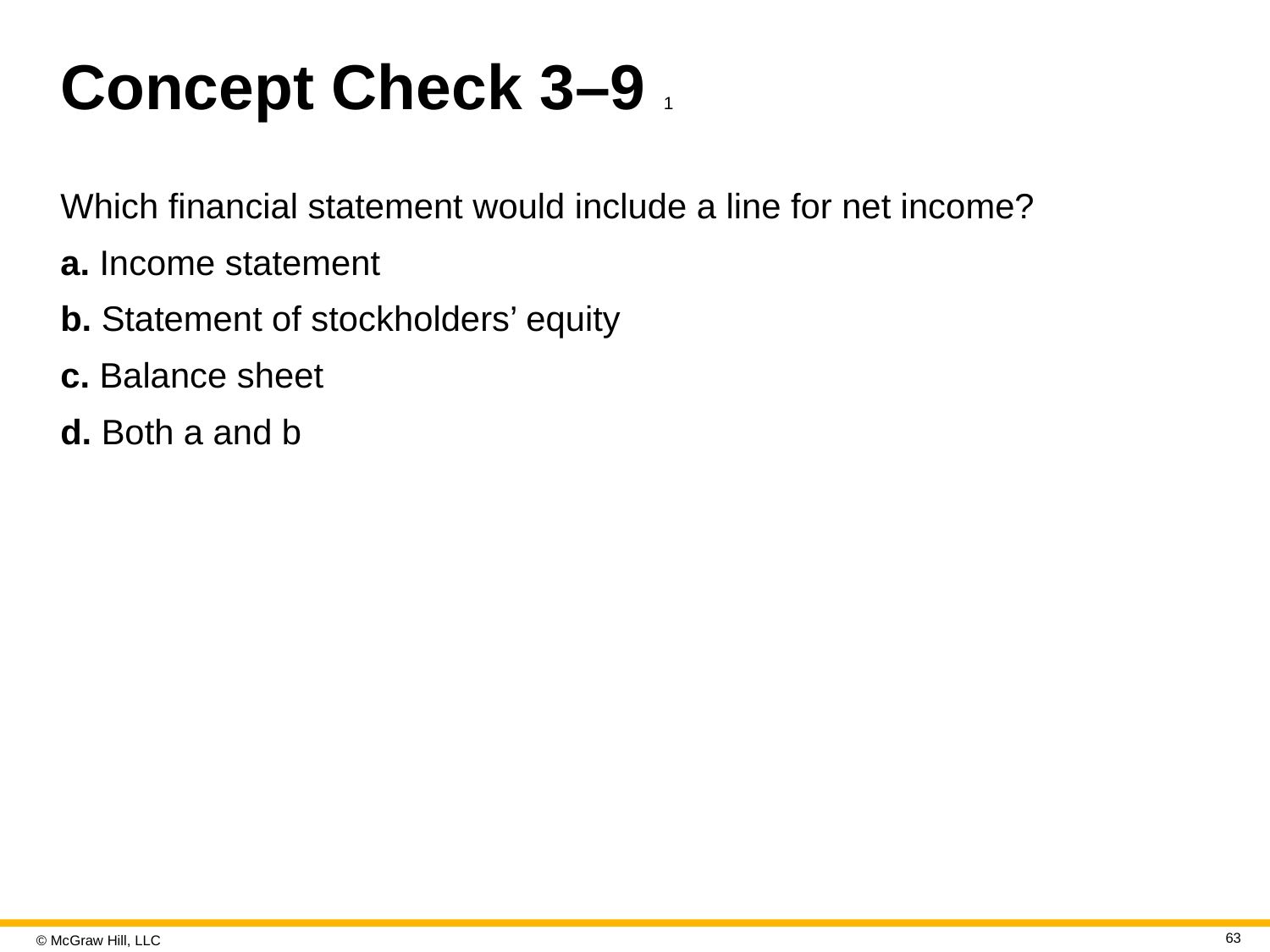

# Concept Check 3–9 1
Which financial statement would include a line for net income?
a. Income statement
b. Statement of stockholders’ equity
c. Balance sheet
d. Both a and b
63